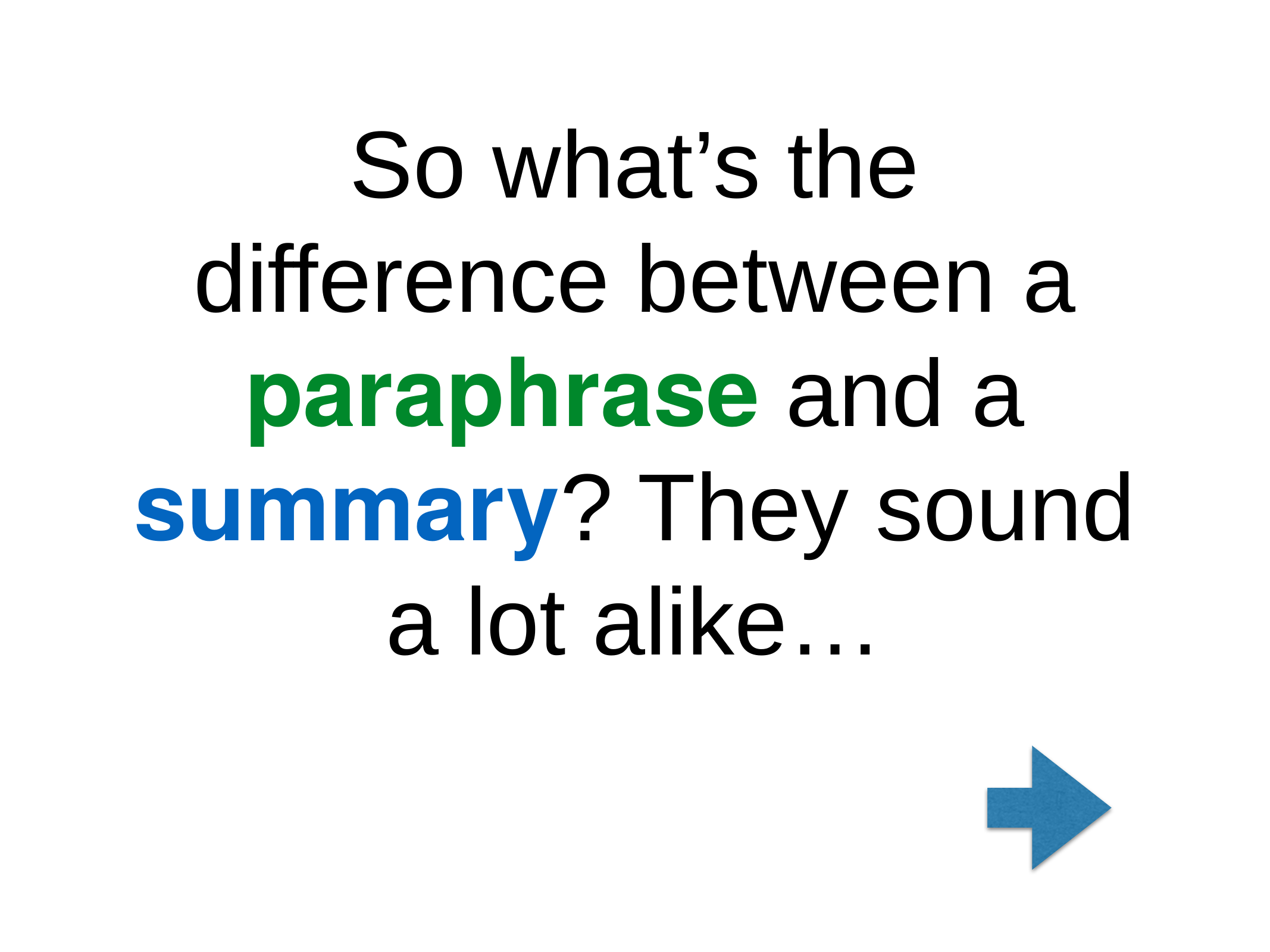

# So what’s the difference between a paraphrase and a summary? They sound a lot alike…